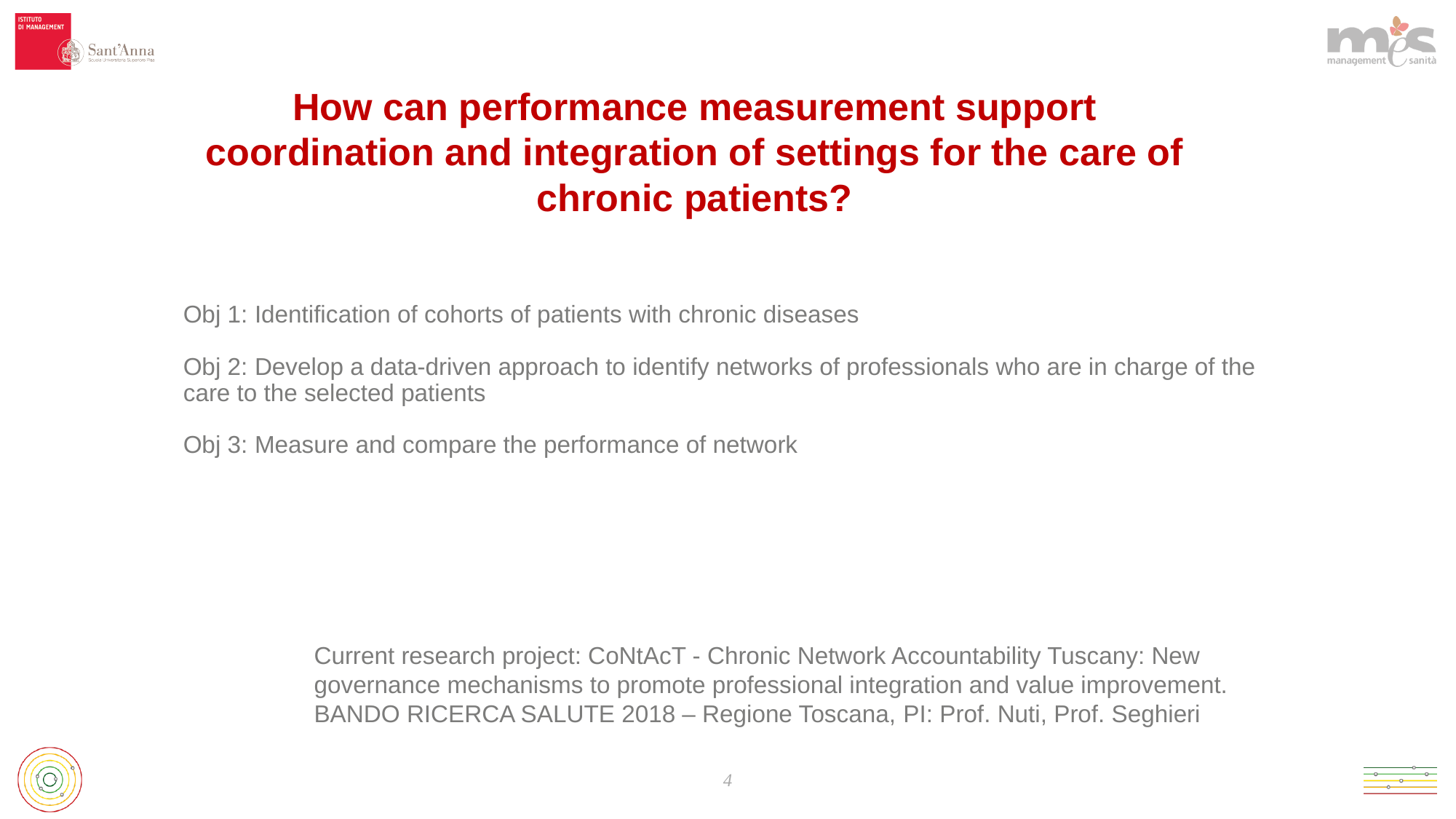

How can performance measurement support coordination and integration of settings for the care of chronic patients?

# Obj 1: Identification of cohorts of patients with chronic diseases Obj 2: Develop a data-driven approach to identify networks of professionals who are in charge of the care to the selected patients Obj 3: Measure and compare the performance of network
Current research project: CoNtAcT - Chronic Network Accountability Tuscany: New governance mechanisms to promote professional integration and value improvement.
BANDO RICERCA SALUTE 2018 – Regione Toscana, PI: Prof. Nuti, Prof. Seghieri
4